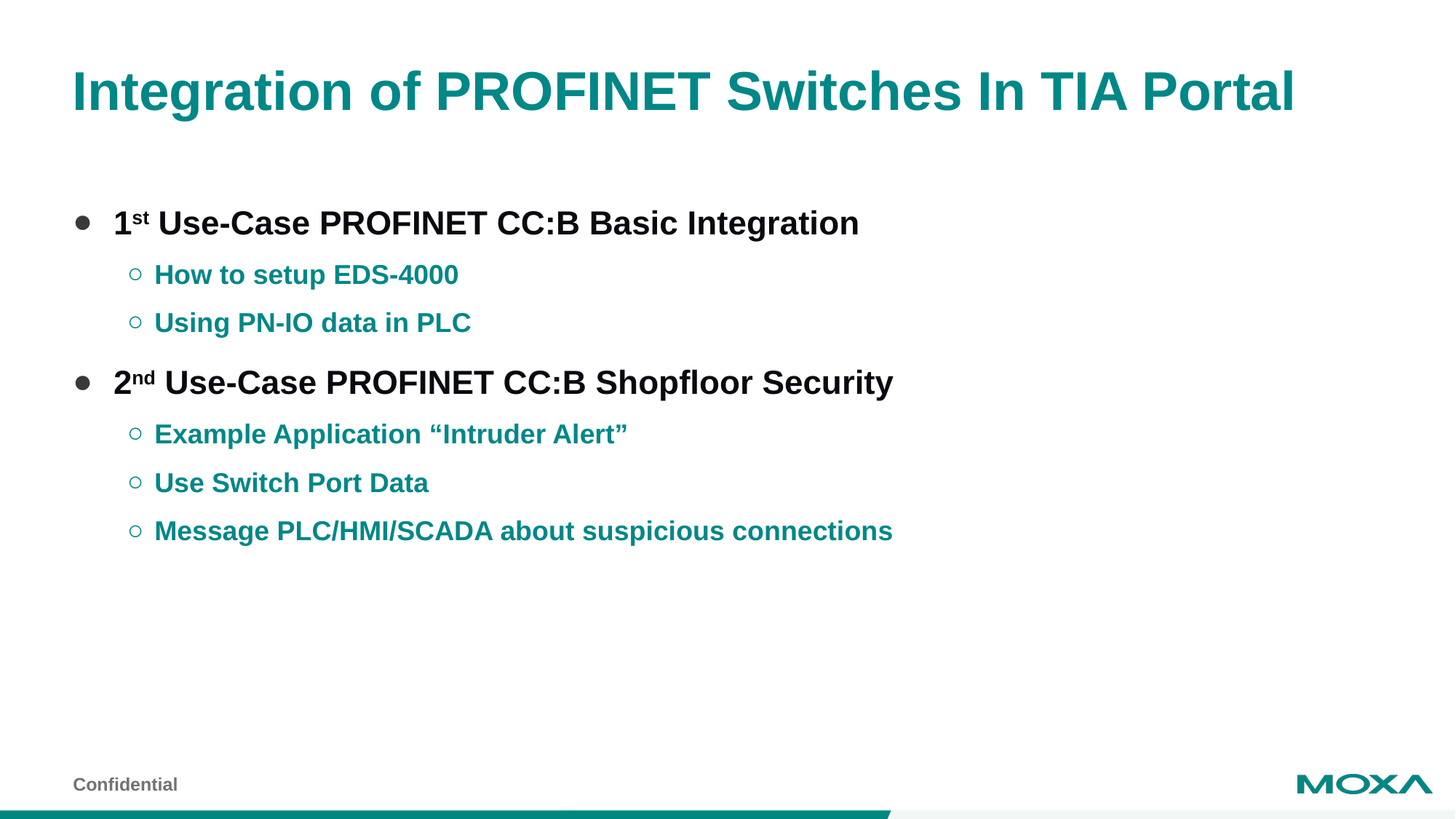

# Integration of PROFINET Switches In TIA Portal
1st Use-Case PROFINET CC:B Basic Integration
How to setup EDS-4000
Using PN-IO data in PLC
2nd Use-Case PROFINET CC:B Shopfloor Security
Example Application “Intruder Alert”
Use Switch Port Data
Message PLC/HMI/SCADA about suspicious connections